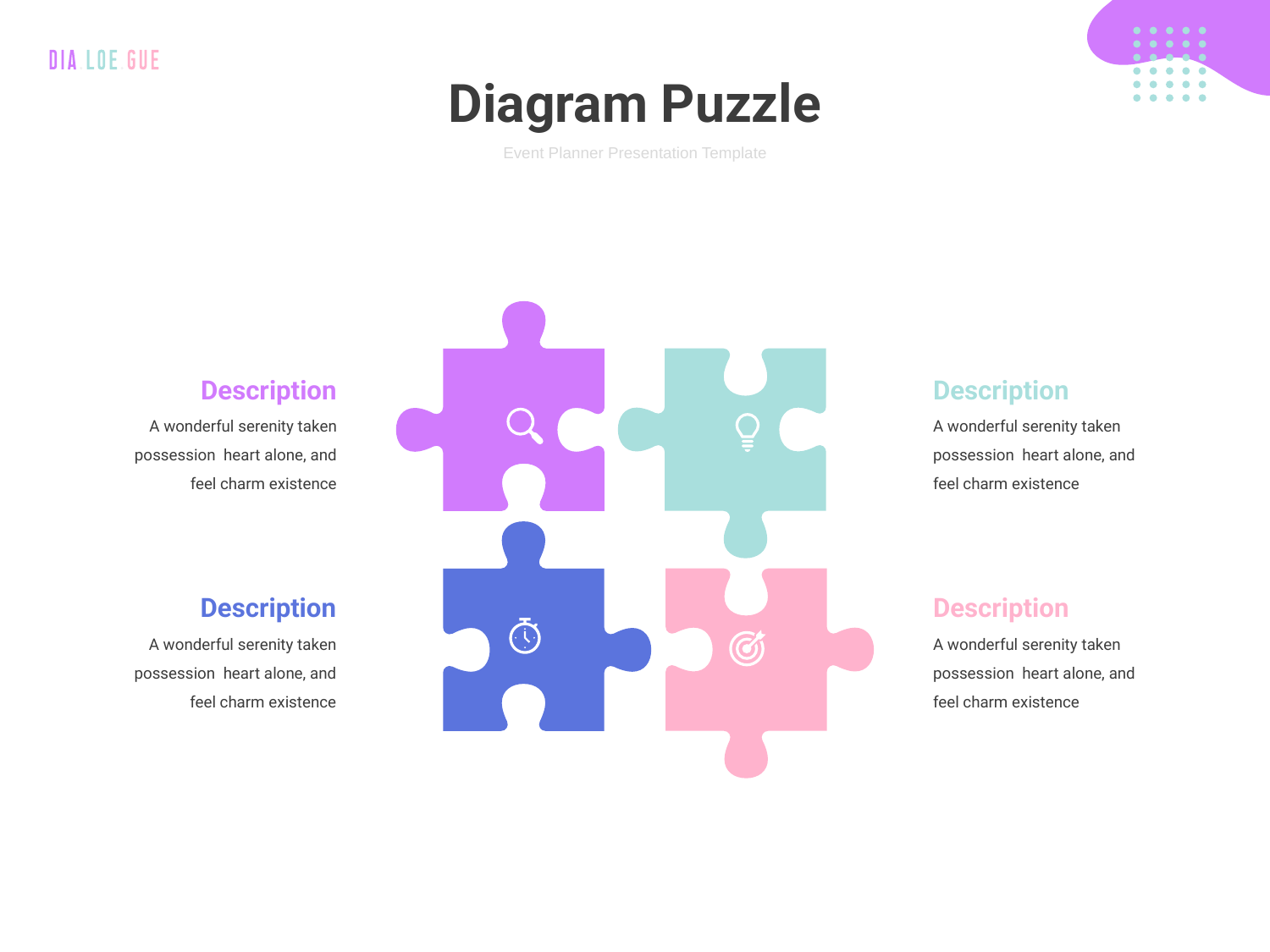

# Diagram Puzzle
Event Planner Presentation Template

Description
Description
A wonderful serenity taken possession  heart alone, and feel charm existence
A wonderful serenity taken possession  heart alone, and feel charm existence

Description
Description

A wonderful serenity taken possession  heart alone, and feel charm existence
A wonderful serenity taken possession  heart alone, and feel charm existence